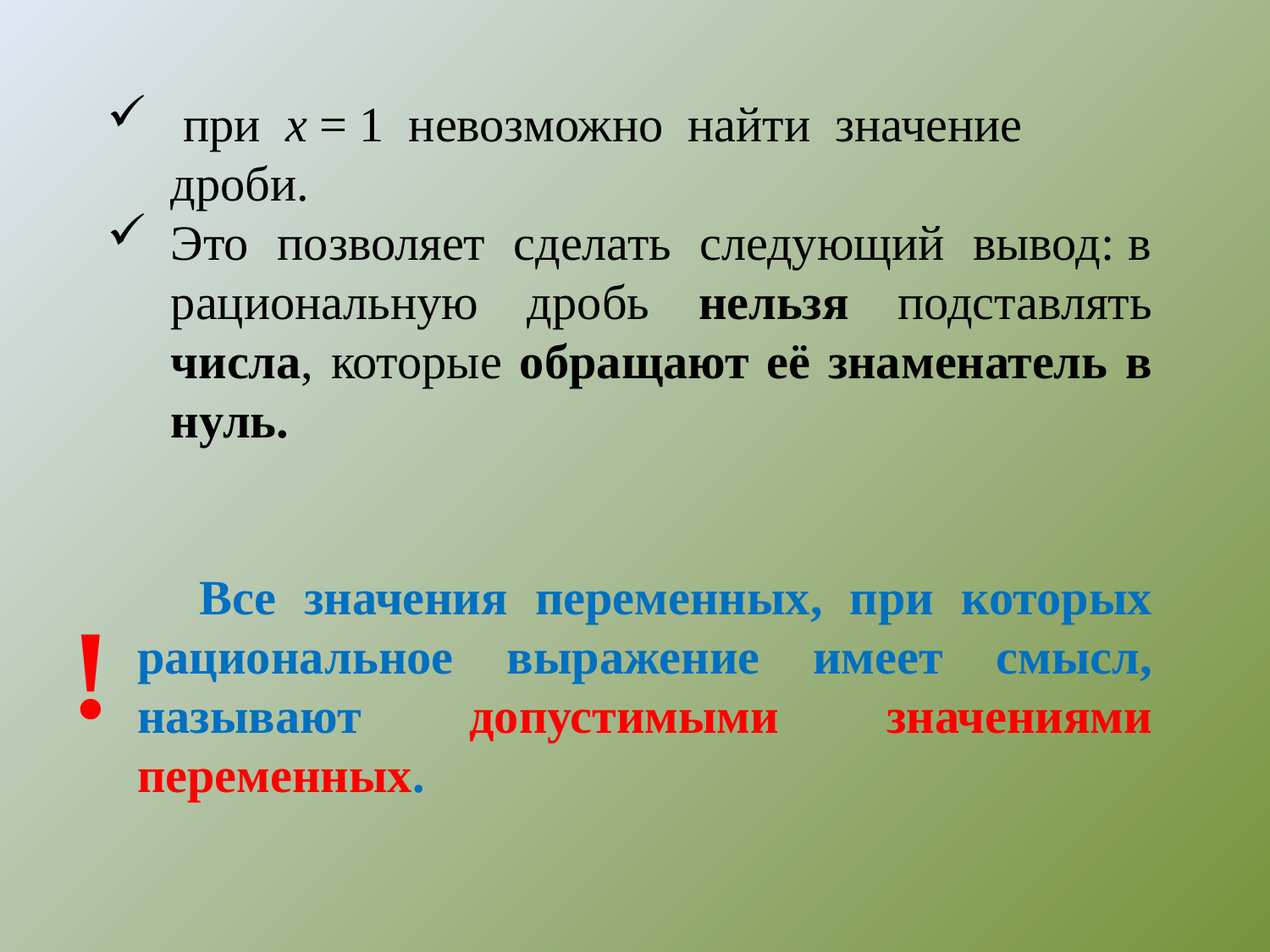

при  х = 1  невозможно  найти  значение  дроби.
Это  позволяет  сделать  следующий  вывод: в рациональную дробь нельзя подставлять числа, которые обращают её знаменатель в нуль.
Все значения переменных, при которых рациональное выражение имеет смысл, называют допустимыми значениями переменных.
!